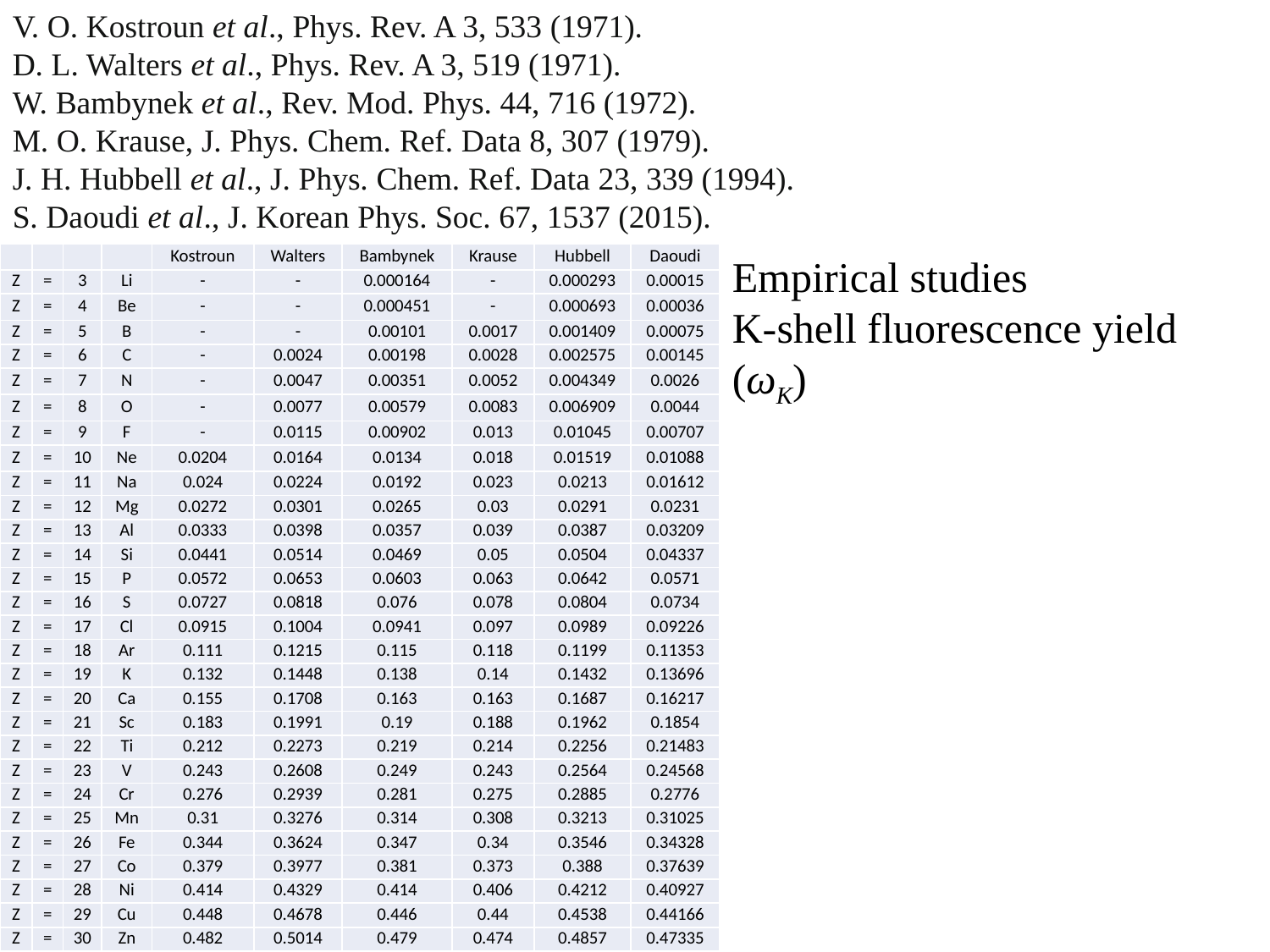

V. O. Kostroun et al., Phys. Rev. A 3, 533 (1971).
D. L. Walters et al., Phys. Rev. A 3, 519 (1971).
W. Bambynek et al., Rev. Mod. Phys. 44, 716 (1972).
M. O. Krause, J. Phys. Chem. Ref. Data 8, 307 (1979).
J. H. Hubbell et al., J. Phys. Chem. Ref. Data 23, 339 (1994).
S. Daoudi et al., J. Korean Phys. Soc. 67, 1537 (2015).
|  |  |  |  | Kostroun | Walters | Bambynek | Krause | Hubbell | Daoudi |
| --- | --- | --- | --- | --- | --- | --- | --- | --- | --- |
| Z | = | 3 | Li | - | - | 0.000164 | - | 0.000293 | 0.00015 |
| Z | = | 4 | Be | - | - | 0.000451 | - | 0.000693 | 0.00036 |
| Z | = | 5 | B | - | - | 0.00101 | 0.0017 | 0.001409 | 0.00075 |
| Z | = | 6 | C | - | 0.0024 | 0.00198 | 0.0028 | 0.002575 | 0.00145 |
| Z | = | 7 | N | - | 0.0047 | 0.00351 | 0.0052 | 0.004349 | 0.0026 |
| Z | = | 8 | O | - | 0.0077 | 0.00579 | 0.0083 | 0.006909 | 0.0044 |
| Z | = | 9 | F | - | 0.0115 | 0.00902 | 0.013 | 0.01045 | 0.00707 |
| Z | = | 10 | Ne | 0.0204 | 0.0164 | 0.0134 | 0.018 | 0.01519 | 0.01088 |
| Z | = | 11 | Na | 0.024 | 0.0224 | 0.0192 | 0.023 | 0.0213 | 0.01612 |
| Z | = | 12 | Mg | 0.0272 | 0.0301 | 0.0265 | 0.03 | 0.0291 | 0.0231 |
| Z | = | 13 | Al | 0.0333 | 0.0398 | 0.0357 | 0.039 | 0.0387 | 0.03209 |
| Z | = | 14 | Si | 0.0441 | 0.0514 | 0.0469 | 0.05 | 0.0504 | 0.04337 |
| Z | = | 15 | P | 0.0572 | 0.0653 | 0.0603 | 0.063 | 0.0642 | 0.0571 |
| Z | = | 16 | S | 0.0727 | 0.0818 | 0.076 | 0.078 | 0.0804 | 0.0734 |
| Z | = | 17 | Cl | 0.0915 | 0.1004 | 0.0941 | 0.097 | 0.0989 | 0.09226 |
| Z | = | 18 | Ar | 0.111 | 0.1215 | 0.115 | 0.118 | 0.1199 | 0.11353 |
| Z | = | 19 | K | 0.132 | 0.1448 | 0.138 | 0.14 | 0.1432 | 0.13696 |
| Z | = | 20 | Ca | 0.155 | 0.1708 | 0.163 | 0.163 | 0.1687 | 0.16217 |
| Z | = | 21 | Sc | 0.183 | 0.1991 | 0.19 | 0.188 | 0.1962 | 0.1854 |
| Z | = | 22 | Ti | 0.212 | 0.2273 | 0.219 | 0.214 | 0.2256 | 0.21483 |
| Z | = | 23 | V | 0.243 | 0.2608 | 0.249 | 0.243 | 0.2564 | 0.24568 |
| Z | = | 24 | Cr | 0.276 | 0.2939 | 0.281 | 0.275 | 0.2885 | 0.2776 |
| Z | = | 25 | Mn | 0.31 | 0.3276 | 0.314 | 0.308 | 0.3213 | 0.31025 |
| Z | = | 26 | Fe | 0.344 | 0.3624 | 0.347 | 0.34 | 0.3546 | 0.34328 |
| Z | = | 27 | Co | 0.379 | 0.3977 | 0.381 | 0.373 | 0.388 | 0.37639 |
| Z | = | 28 | Ni | 0.414 | 0.4329 | 0.414 | 0.406 | 0.4212 | 0.40927 |
| Z | = | 29 | Cu | 0.448 | 0.4678 | 0.446 | 0.44 | 0.4538 | 0.44166 |
| Z | = | 30 | Zn | 0.482 | 0.5014 | 0.479 | 0.474 | 0.4857 | 0.47335 |
Empirical studies
K-shell fluorescence yield (ωK)